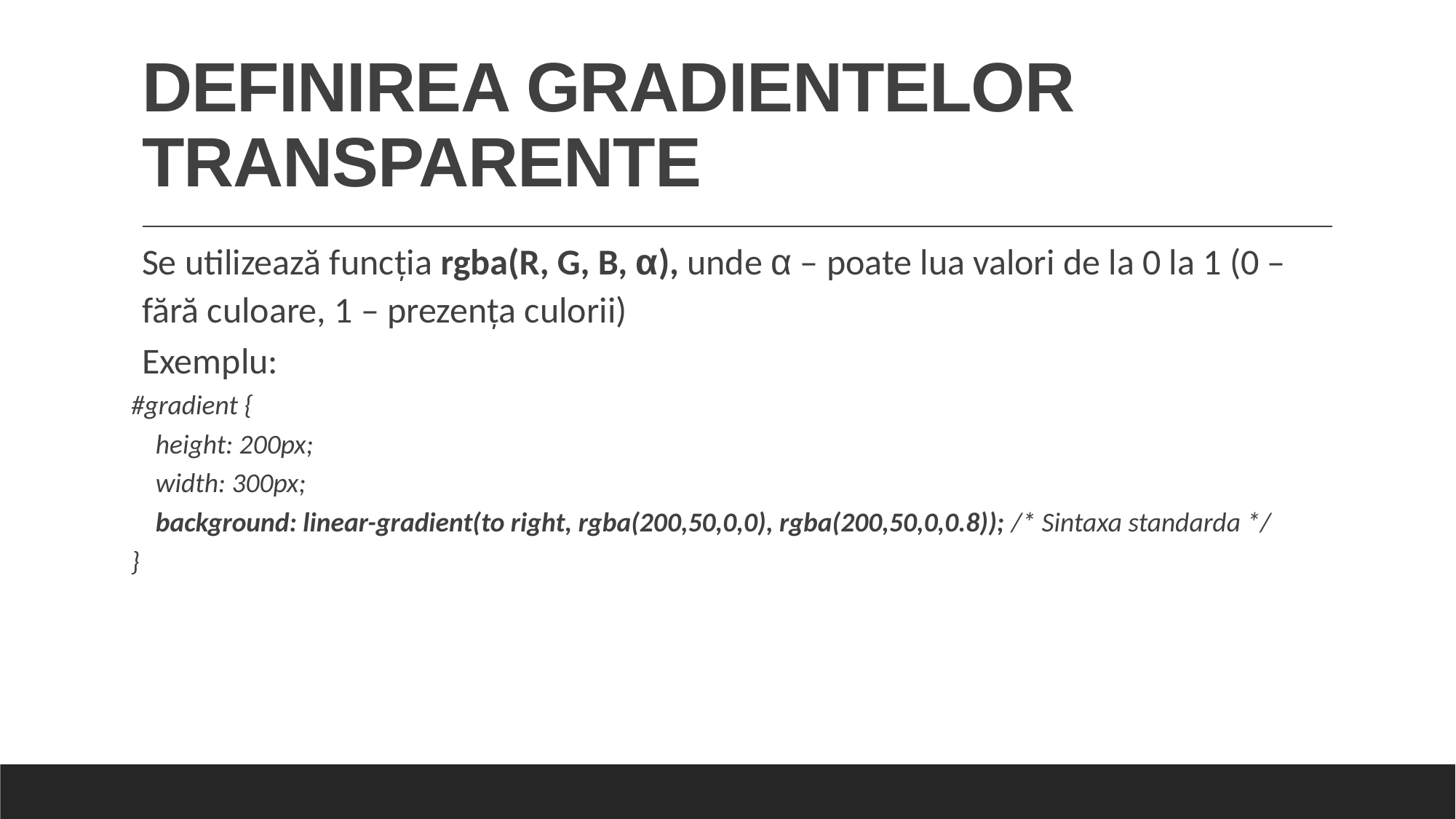

# DEFINIREA GRADIENTELOR TRANSPARENTE
Se utilizează funcţia rgba(R, G, B, α), unde α – poate lua valori de la 0 la 1 (0 – fără culoare, 1 – prezenţa culorii)
Exemplu:
#gradient {
    height: 200px;
    width: 300px;
    background: linear-gradient(to right, rgba(200,50,0,0), rgba(200,50,0,0.8)); /* Sintaxa standarda */
}